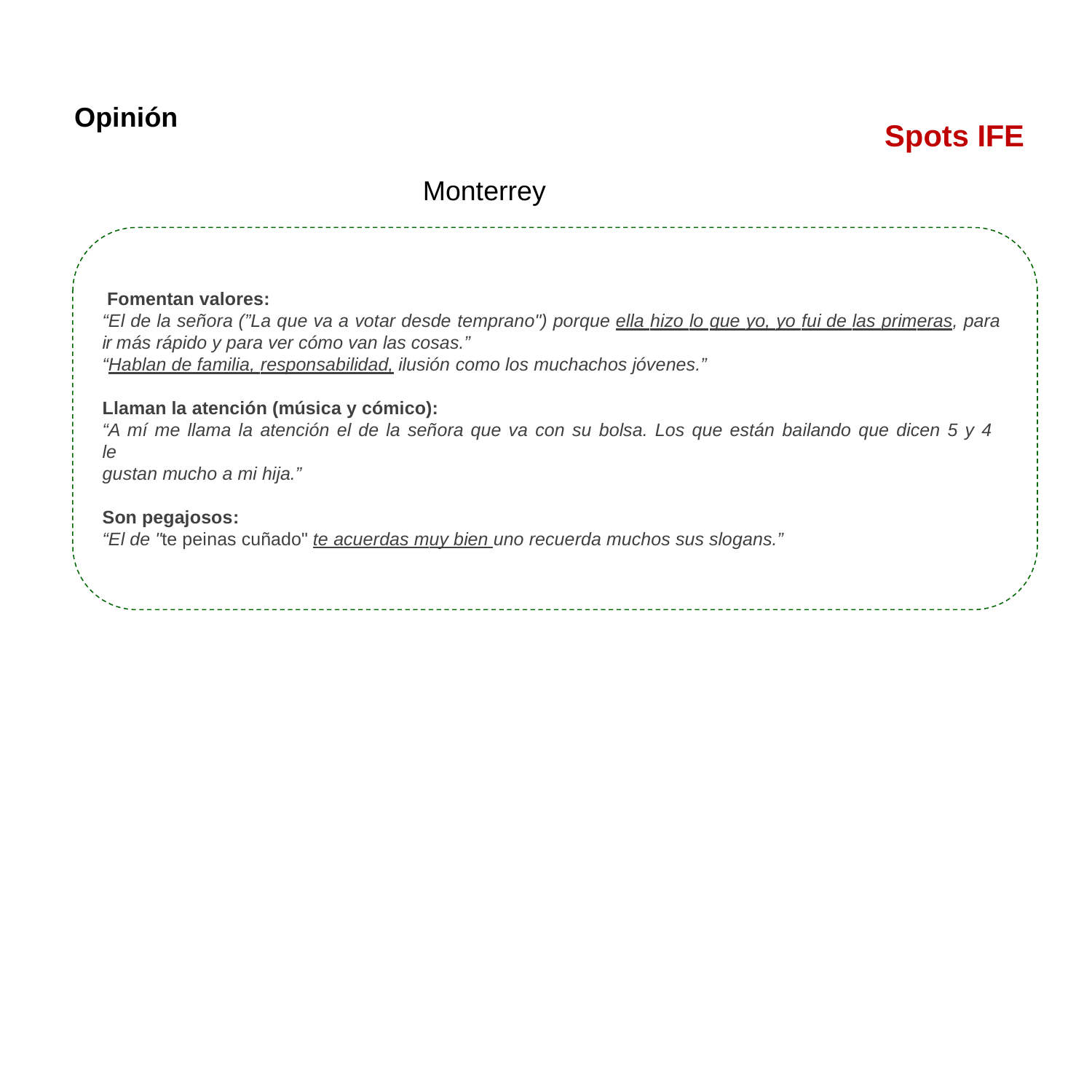

# Spots IFE
Opinión

Monterrey

Fomentan valores:
“El de la señora (”La que va a votar desde temprano") porque ella hizo lo que yo, yo fui de las primeras, para ir más rápido y para ver cómo van las cosas.”
“Hablan de familia, responsabilidad, ilusión como los muchachos jóvenes.”

Llaman la atención (música y cómico):
“A mí me llama la atención el de la señora que va con su bolsa. Los que están bailando que dicen 5 y 4 le
gustan mucho a mi hija.”

Son pegajosos:
“El de "te peinas cuñado" te acuerdas muy bien uno recuerda muchos sus slogans.”